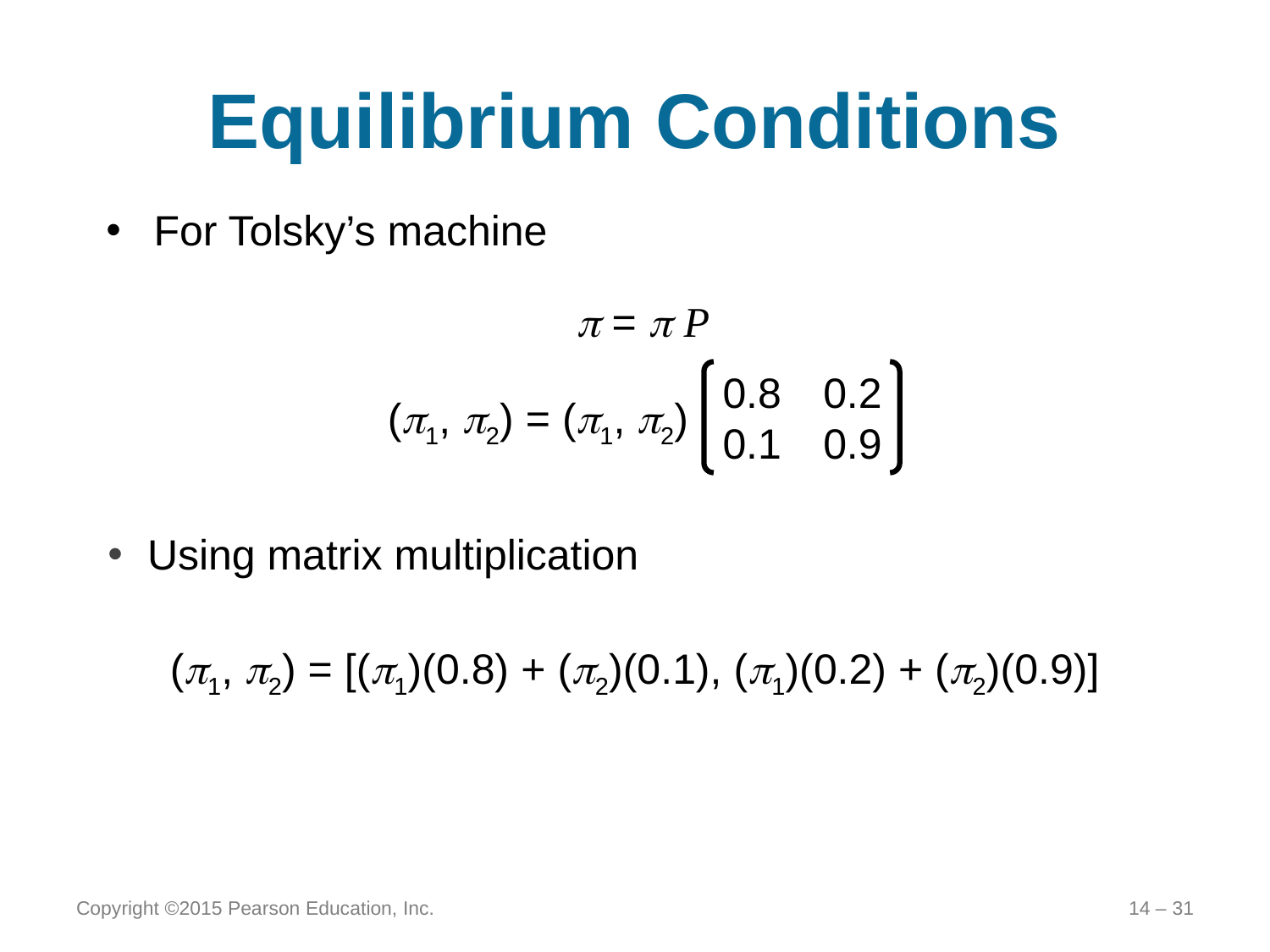

# Equilibrium Conditions
For Tolsky’s machine
π = π P
0.8	0.2
0.1	0.9

(π1, π2) = (π1, π2)
Using matrix multiplication
(π1, π2) = [(π1)(0.8) + (π2)(0.1), (π1)(0.2) + (π2)(0.9)]
Copyright ©2015 Pearson Education, Inc.
14 – 31